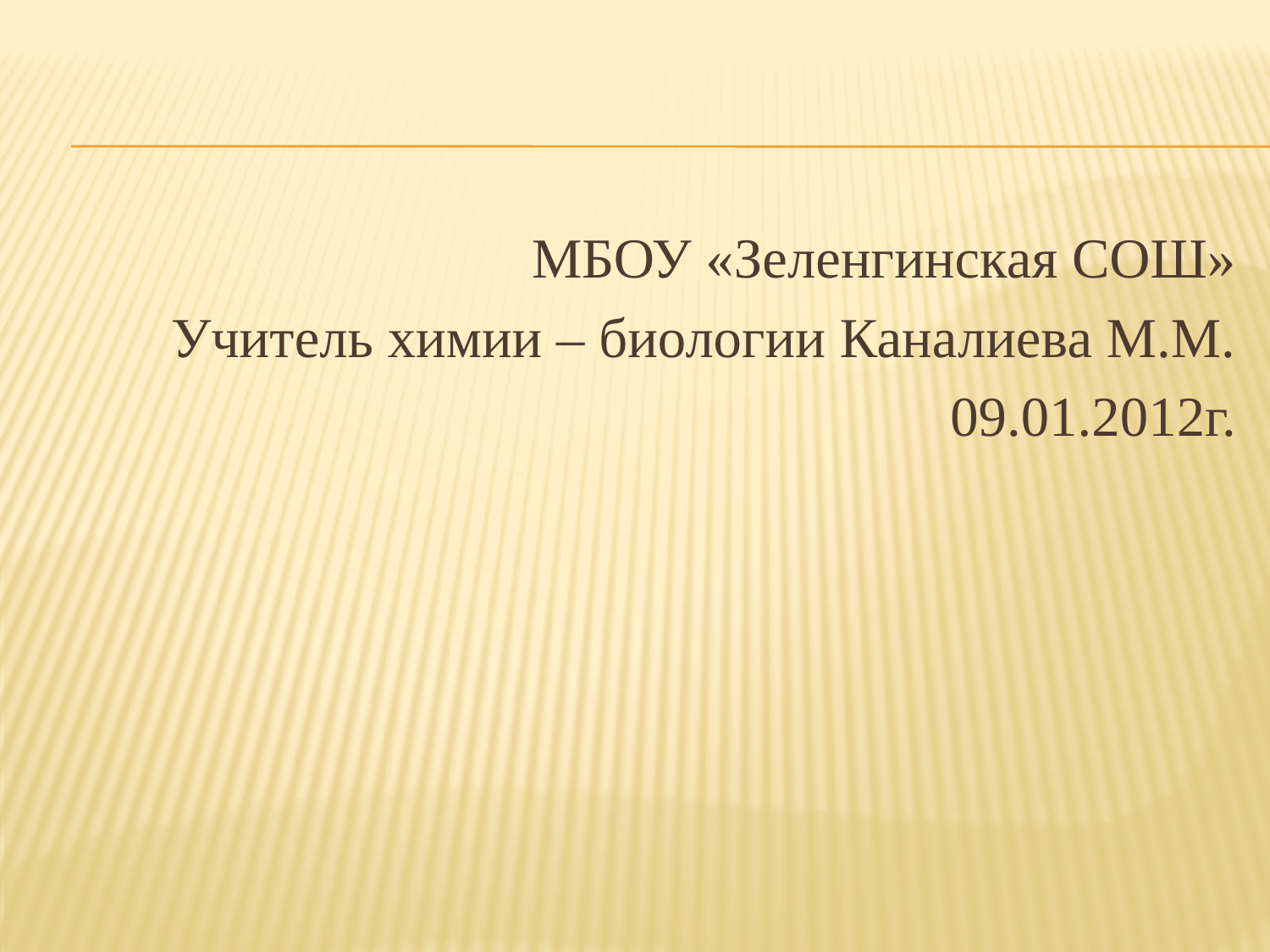

#
МБОУ «Зеленгинская СОШ»
Учитель химии – биологии Каналиева М.М.
09.01.2012г.